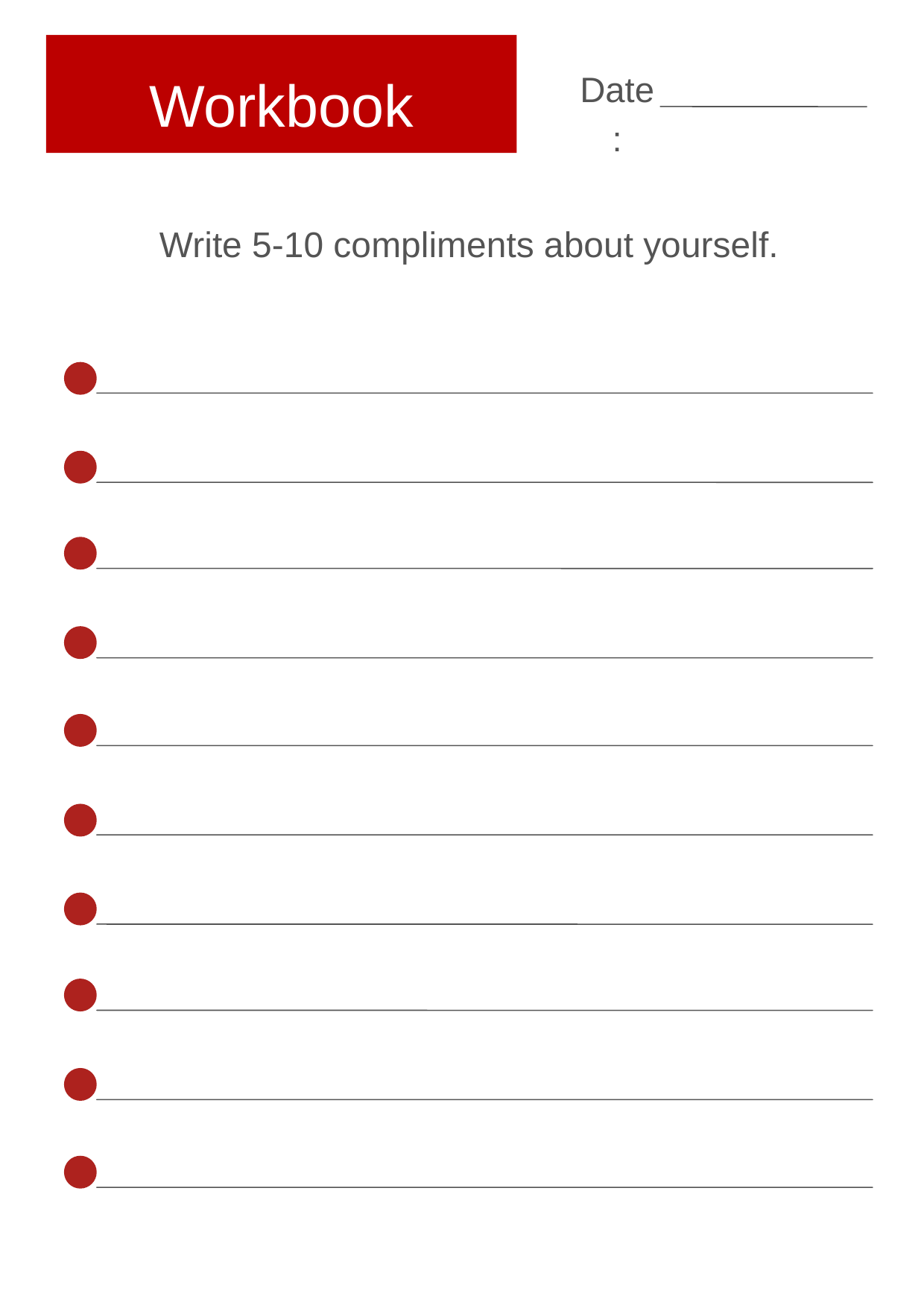

Workbook
Date:

Write 5-10 compliments about yourself.